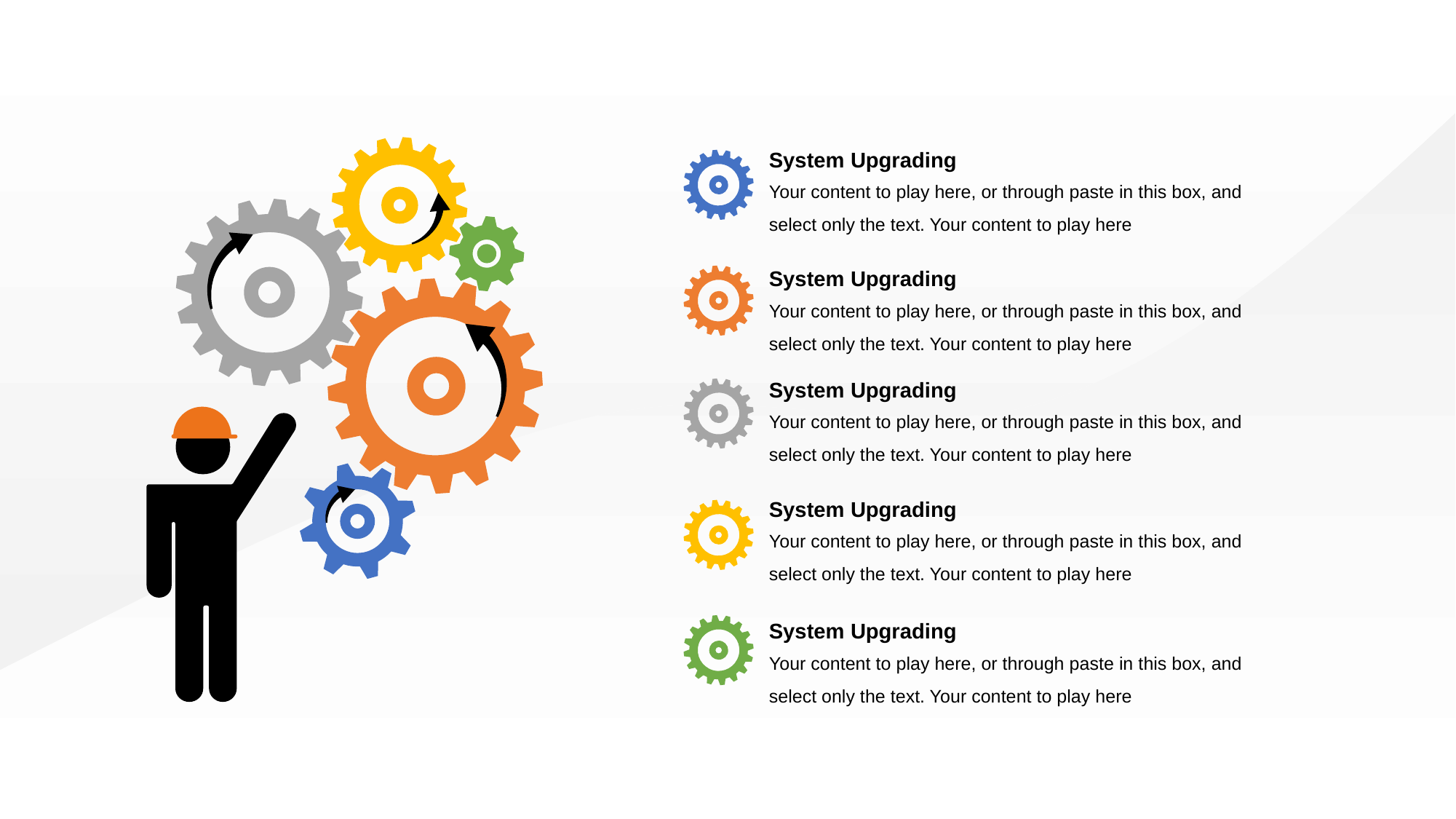

System Upgrading

Your content to play here, or through paste in this box, and select only the text. Your content to play here

System Upgrading

Your content to play here, or through paste in this box, and select only the text. Your content to play here

System Upgrading

Your content to play here, or through paste in this box, and select only the text. Your content to play here

System Upgrading

Your content to play here, or through paste in this box, and select only the text. Your content to play here
System Upgrading

Your content to play here, or through paste in this box, and select only the text. Your content to play here